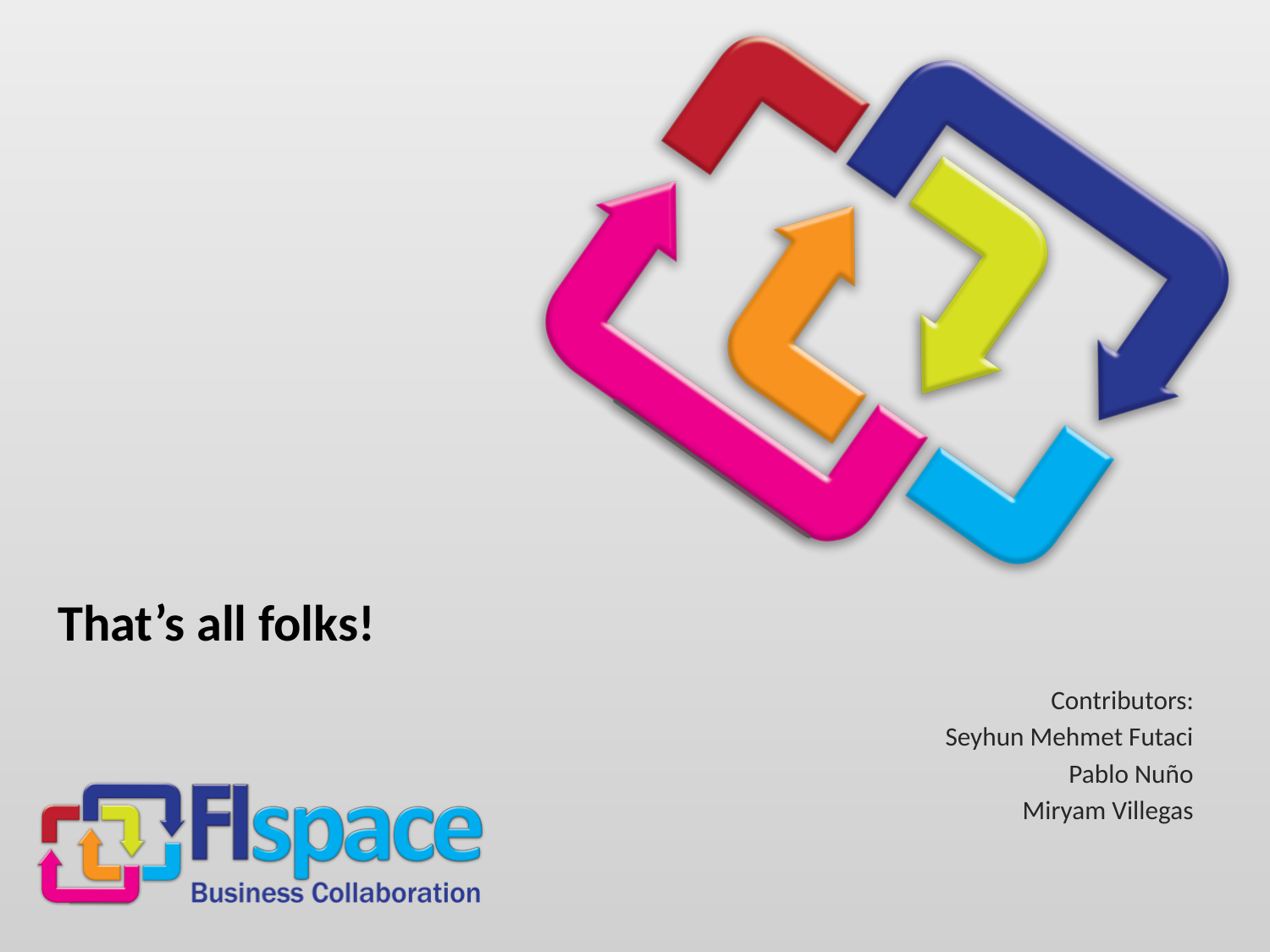

# That’s all folks!
Contributors:
Seyhun Mehmet Futaci
Pablo Nuño
Miryam Villegas